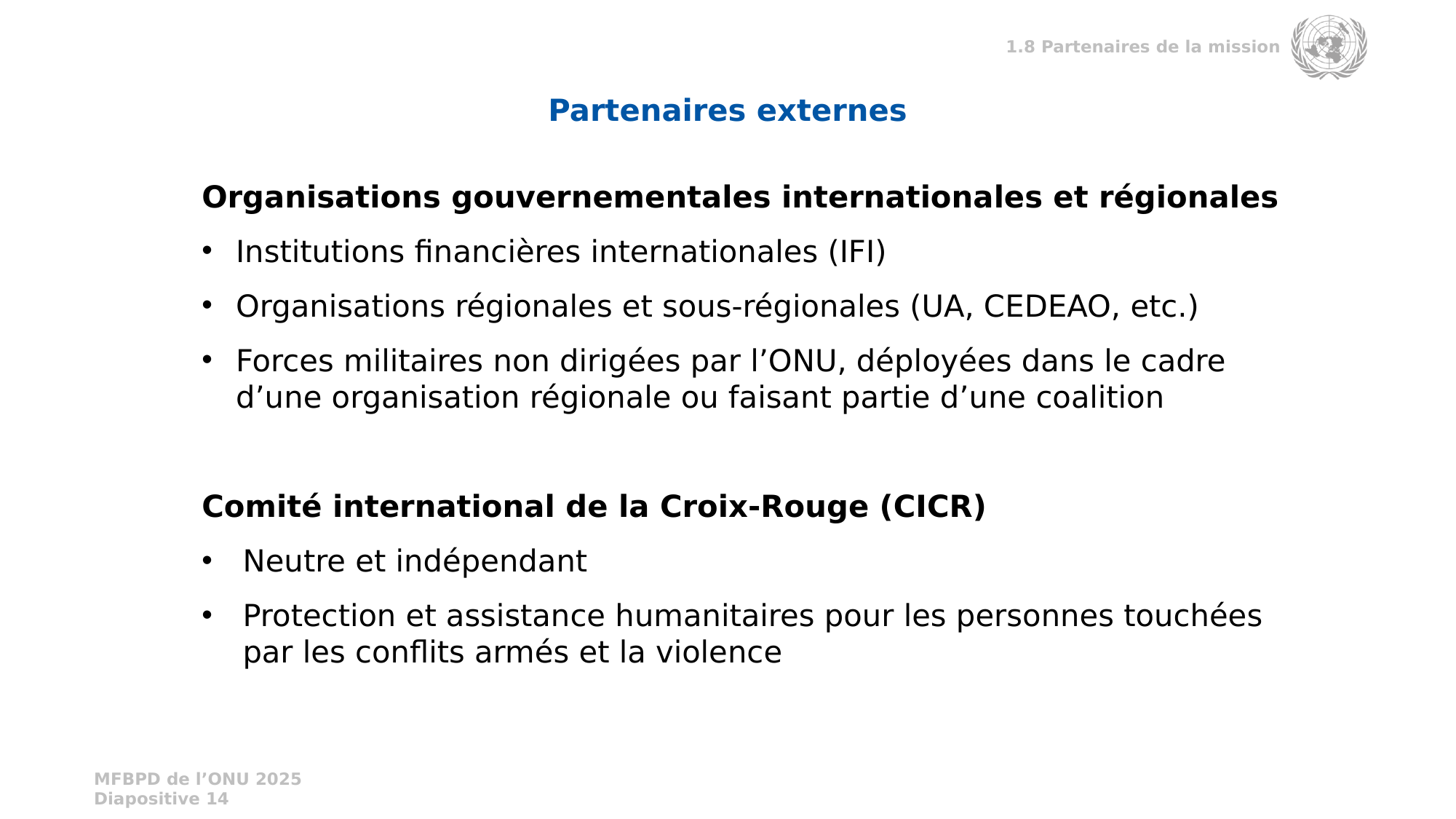

Partenaires externes
Organisations gouvernementales internationales et régionales
Institutions financières internationales (IFI)
Organisations régionales et sous-régionales (UA, CEDEAO, etc.)
Forces militaires non dirigées par l’ONU, déployées dans le cadre d’une organisation régionale ou faisant partie d’une coalition

Comité international de la Croix-Rouge (CICR)
Neutre et indépendant
Protection et assistance humanitaires pour les personnes touchées par les conflits armés et la violence